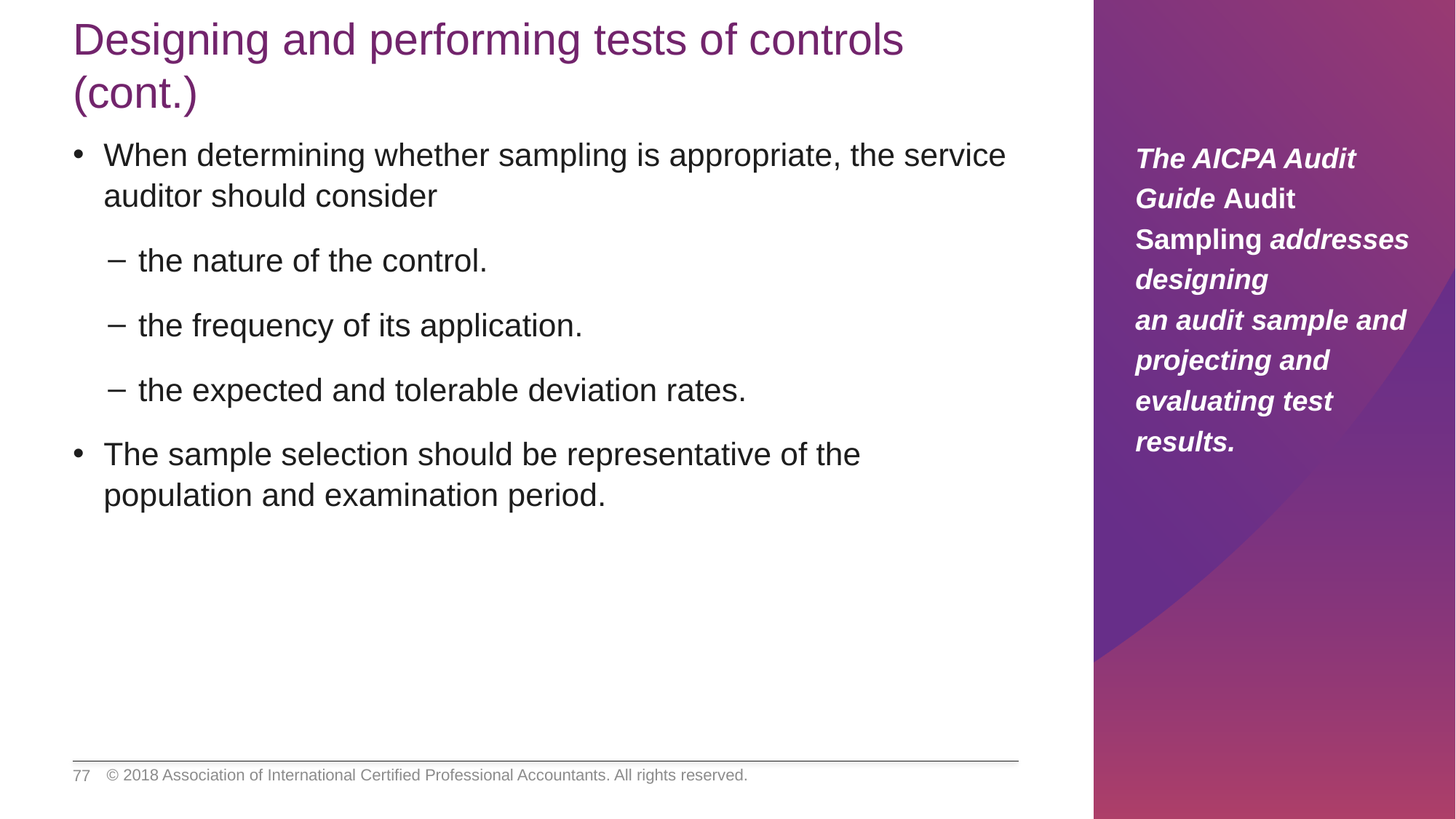

# Designing and performing tests of controls (cont.)
When determining whether sampling is appropriate, the service auditor should consider
the nature of the control.
the frequency of its application.
the expected and tolerable deviation rates.
The sample selection should be representative of the population and examination period.

The AICPA Audit Guide Audit Sampling addresses designing
an audit sample and projecting and evaluating test results.

© 2018 Association of International Certified Professional Accountants. All rights reserved.
77